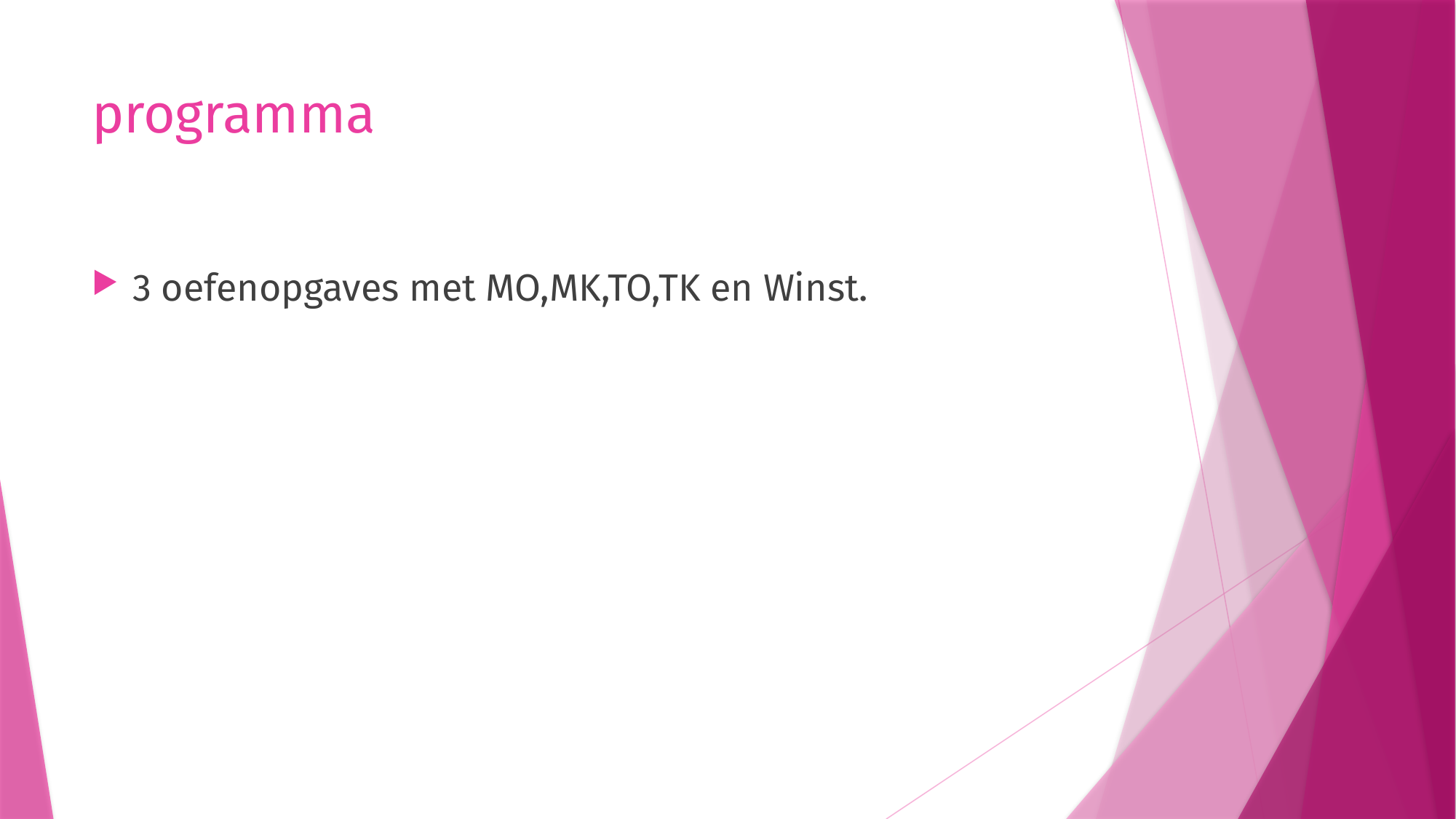

# programma
3 oefenopgaves met MO,MK,TO,TK en Winst.